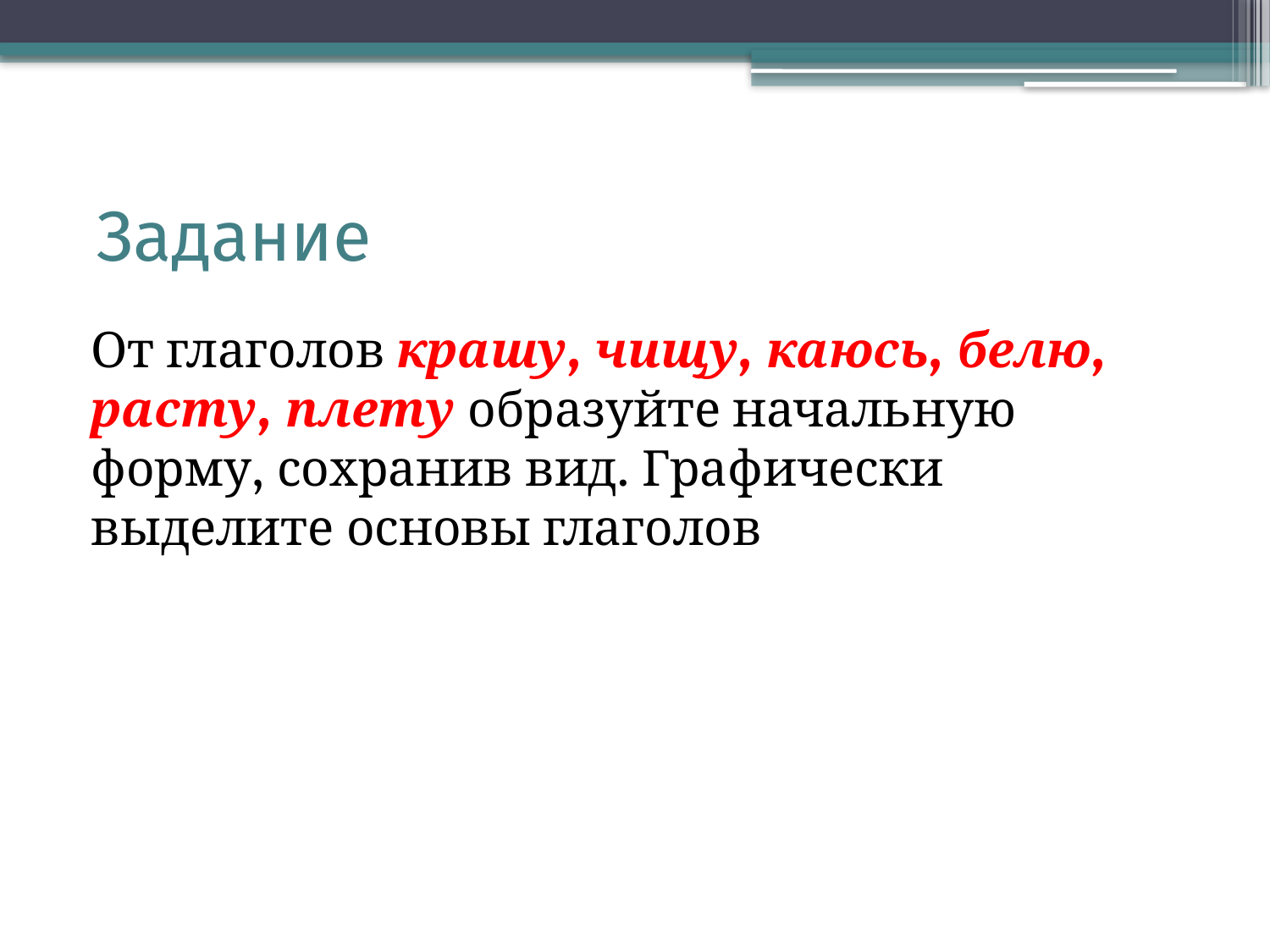

# Задание
От глаголов крашу, чищу, каюсь, белю, расту, плету образуйте начальную форму, сохранив вид. Графически выделите основы глаголов